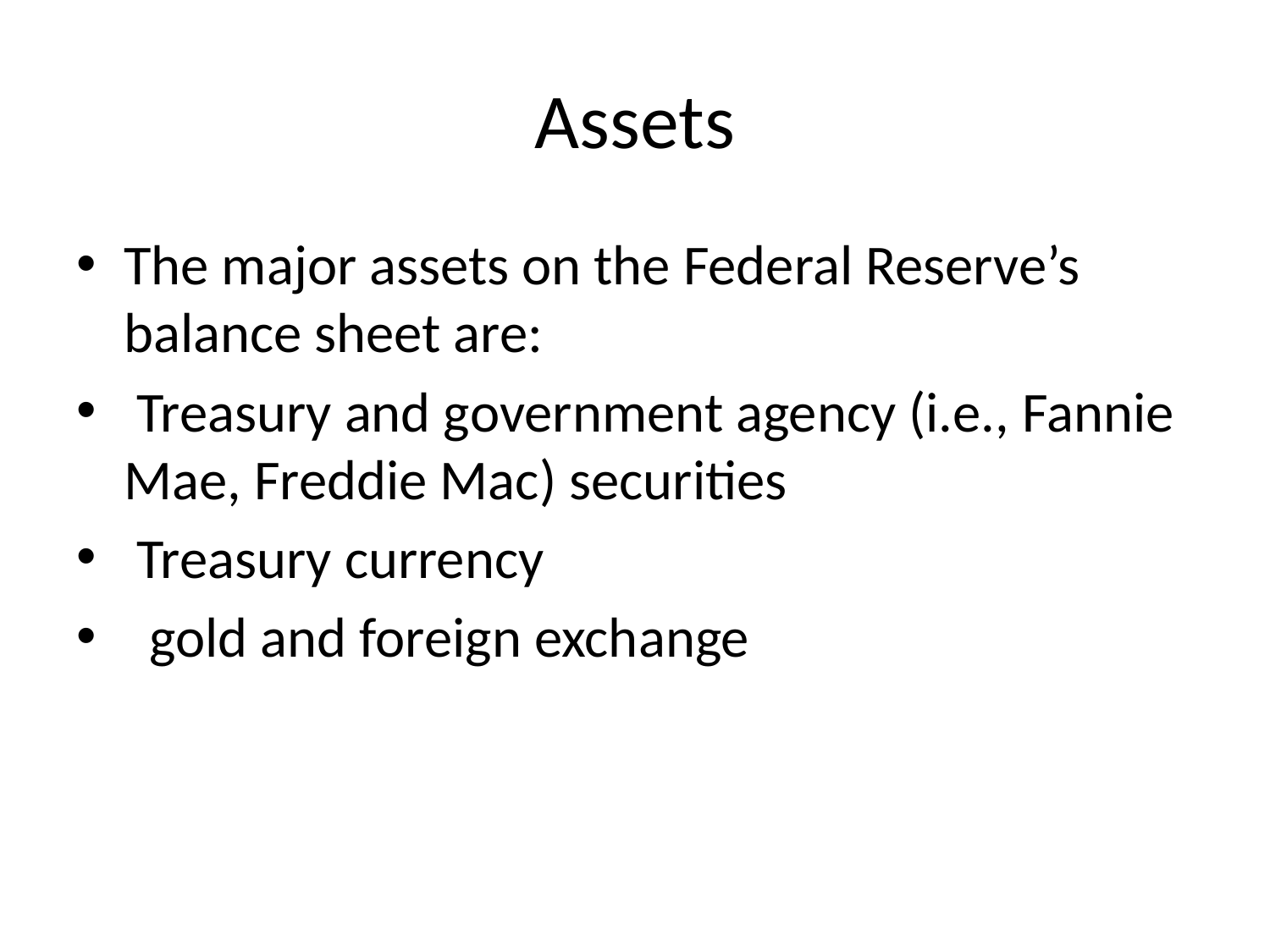

# Assets
The major assets on the Federal Reserve’s balance sheet are:
 Treasury and government agency (i.e., Fannie Mae, Freddie Mac) securities
 Treasury currency
  gold and foreign exchange